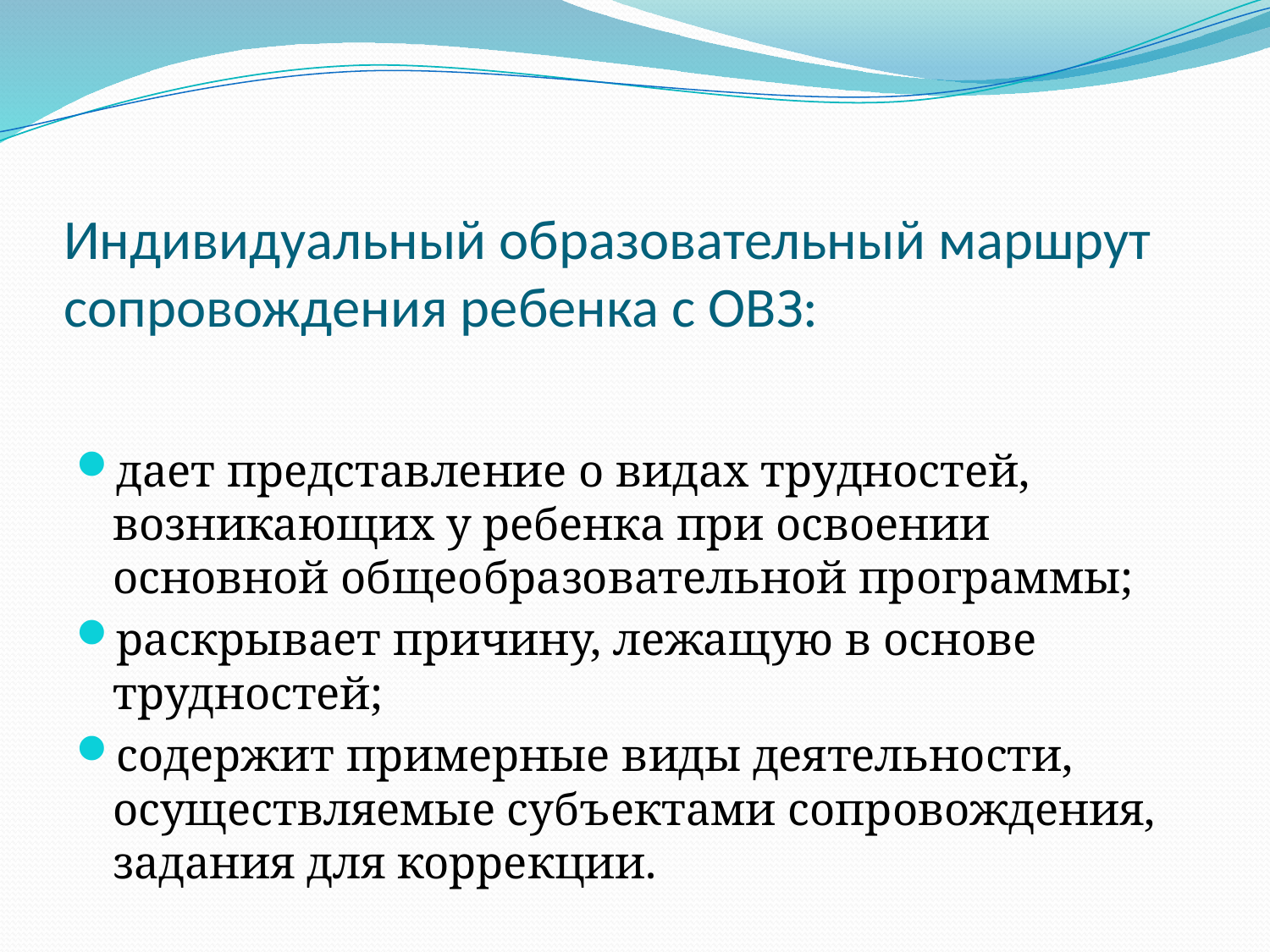

# Индивидуальный образовательный маршрут сопровождения ребенка с ОВЗ:
дает представление о видах трудностей, возникающих у ребенка при освоении основной общеобразовательной программы;
раскрывает причину, лежащую в основе трудностей;
содержит примерные виды деятельности, осуществляемые субъектами сопровождения, задания для коррекции.